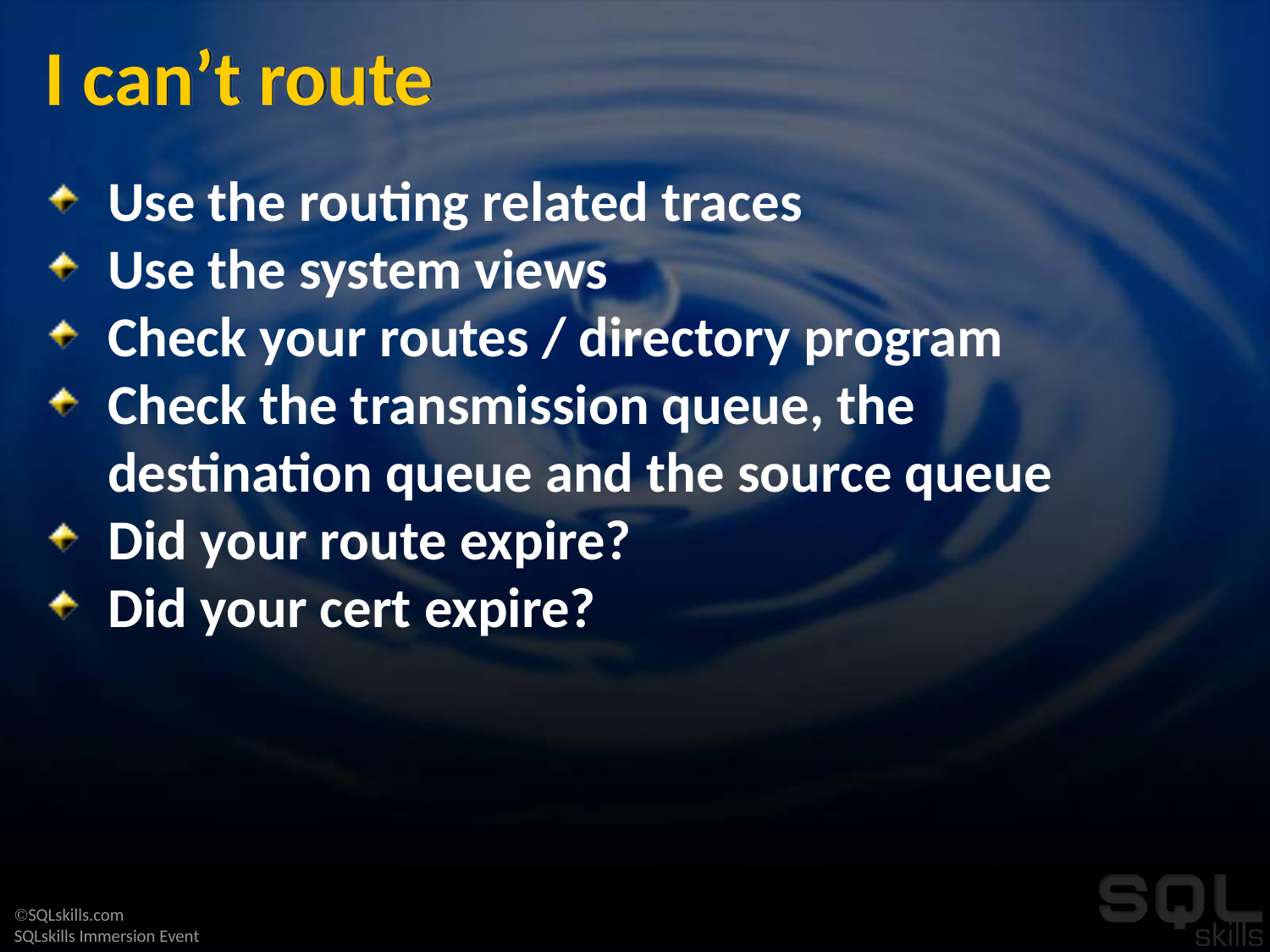

# I can’t route
Use the routing related traces
Use the system views
Check your routes / directory program
Check the transmission queue, the destination queue and the source queue
Did your route expire?
Did your cert expire?